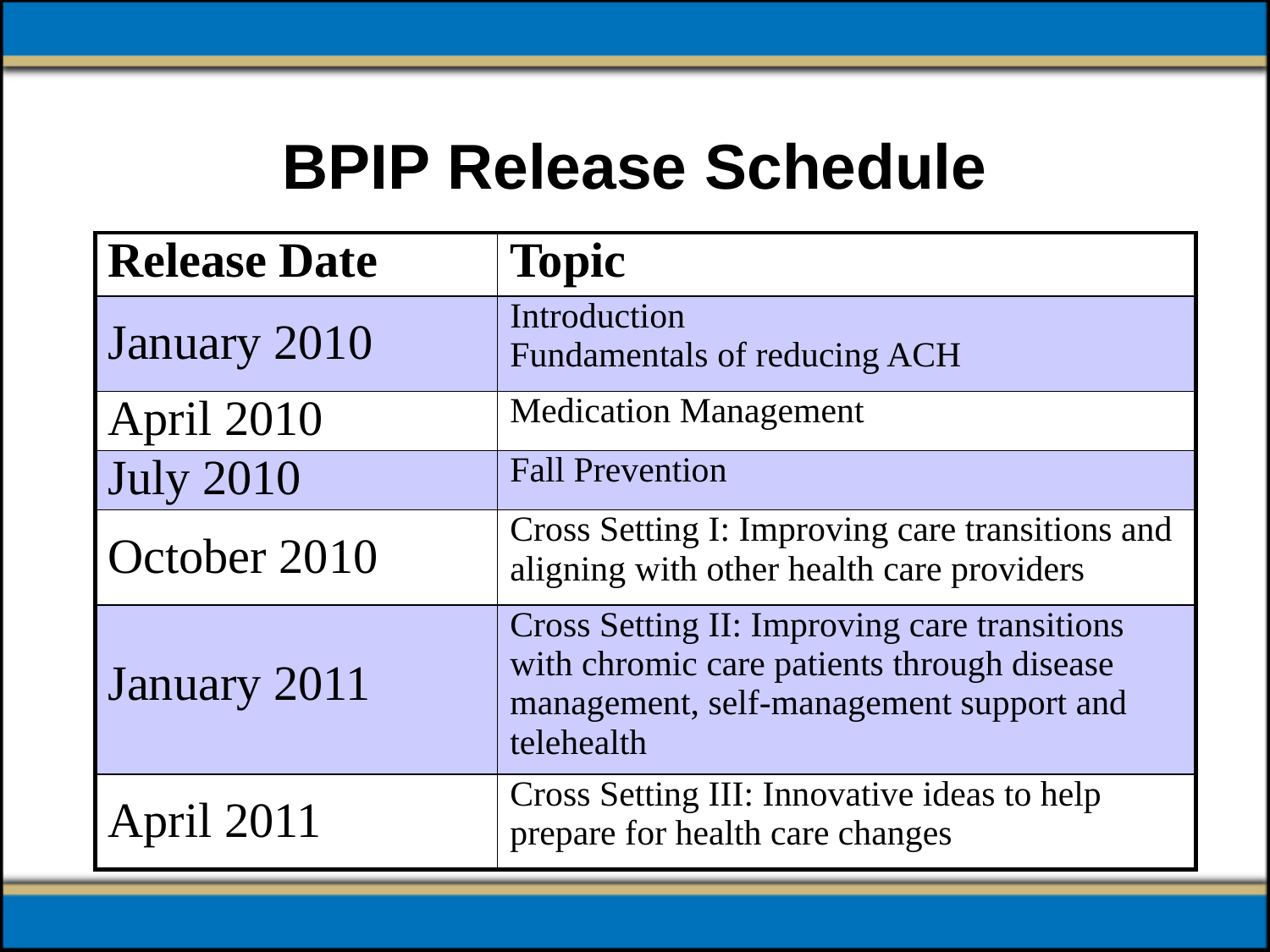

# BPIP Release Schedule
| Release Date | Topic |
| --- | --- |
| January 2010 | Introduction Fundamentals of reducing ACH |
| April 2010 | Medication Management |
| July 2010 | Fall Prevention |
| October 2010 | Cross Setting I: Improving care transitions and aligning with other health care providers |
| January 2011 | Cross Setting II: Improving care transitions with chromic care patients through disease management, self-management support and telehealth |
| April 2011 | Cross Setting III: Innovative ideas to help prepare for health care changes |